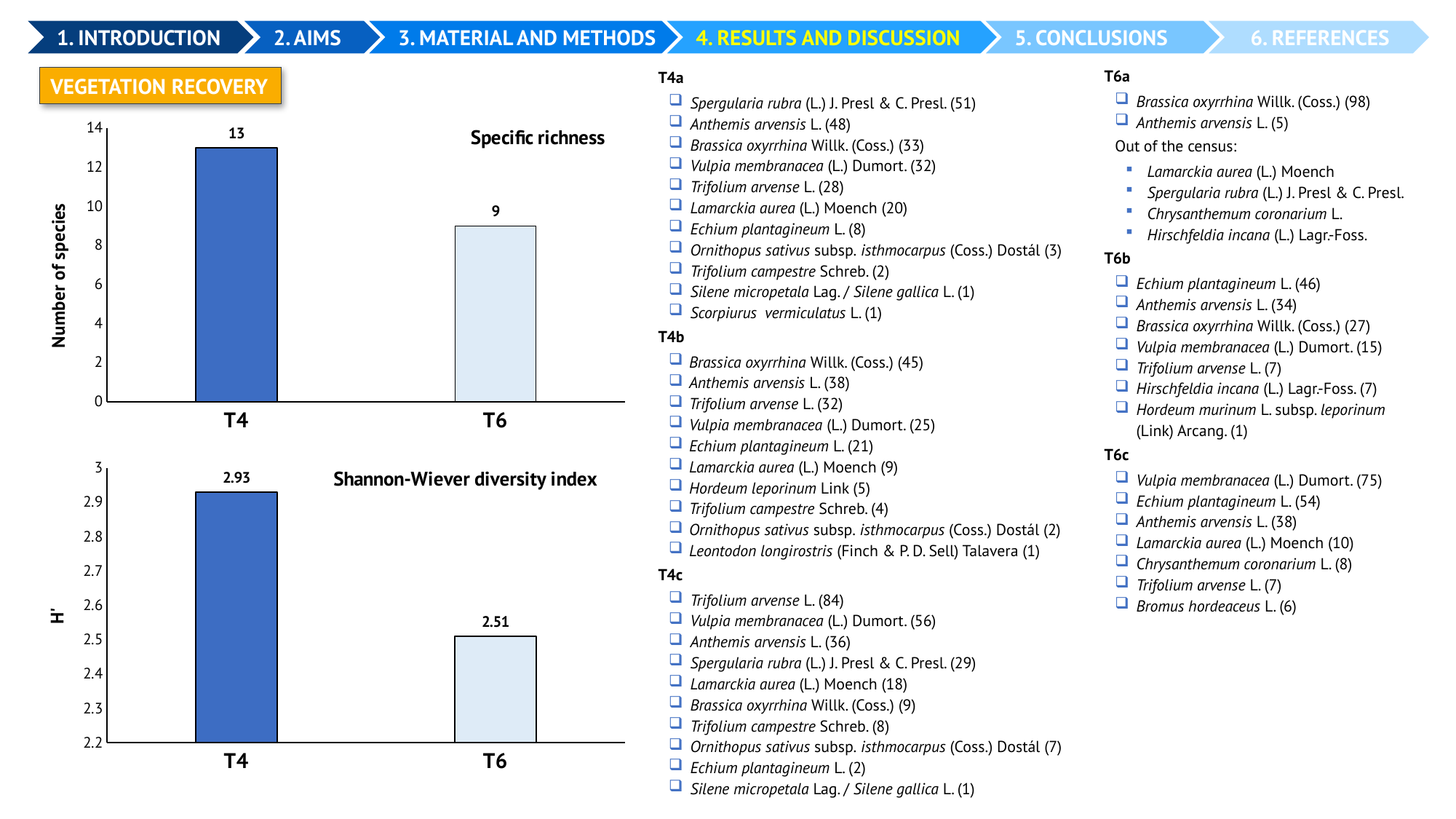

1. INTRODUCTION
2. AIMS
3. MATERIAL AND METHODS
4. RESULTS AND DISCUSSION
5. CONCLUSIONS
6. REFERENCES
T4a
Spergularia rubra (L.) J. Presl & C. Presl. (51)
Anthemis arvensis L. (48)
Brassica oxyrrhina Willk. (Coss.) (33)
Vulpia membranacea (L.) Dumort. (32)
Trifolium arvense L. (28)
Lamarckia aurea (L.) Moench (20)
Echium plantagineum L. (8)
Ornithopus sativus subsp. isthmocarpus (Coss.) Dostál (3)
Trifolium campestre Schreb. (2)
Silene micropetala Lag. / Silene gallica L. (1)
Scorpiurus  vermiculatus L. (1)
T4b
Brassica oxyrrhina Willk. (Coss.) (45)
Anthemis arvensis L. (38)
Trifolium arvense L. (32)
Vulpia membranacea (L.) Dumort. (25)
Echium plantagineum L. (21)
Lamarckia aurea (L.) Moench (9)
Hordeum leporinum Link (5)
Trifolium campestre Schreb. (4)
Ornithopus sativus subsp. isthmocarpus (Coss.) Dostál (2)
Leontodon longirostris (Finch & P. D. Sell) Talavera (1)
T4c
Trifolium arvense L. (84)
Vulpia membranacea (L.) Dumort. (56)
Anthemis arvensis L. (36)
Spergularia rubra (L.) J. Presl & C. Presl. (29)
Lamarckia aurea (L.) Moench (18)
Brassica oxyrrhina Willk. (Coss.) (9)
Trifolium campestre Schreb. (8)
Ornithopus sativus subsp. isthmocarpus (Coss.) Dostál (7)
Echium plantagineum L. (2)
Silene micropetala Lag. / Silene gallica L. (1)
T6a
Brassica oxyrrhina Willk. (Coss.) (98)
Anthemis arvensis L. (5)
Out of the census:
Lamarckia aurea (L.) Moench
Spergularia rubra (L.) J. Presl & C. Presl.
Chrysanthemum coronarium L.
Hirschfeldia incana (L.) Lagr.-Foss.
T6b
Echium plantagineum L. (46)
Anthemis arvensis L. (34)
Brassica oxyrrhina Willk. (Coss.) (27)
Vulpia membranacea (L.) Dumort. (15)
Trifolium arvense L. (7)
Hirschfeldia incana (L.) Lagr.-Foss. (7)
Hordeum murinum L. subsp. leporinum (Link) Arcang. (1)
T6c
Vulpia membranacea (L.) Dumort. (75)
Echium plantagineum L. (54)
Anthemis arvensis L. (38)
Lamarckia aurea (L.) Moench (10)
Chrysanthemum coronarium L. (8)
Trifolium arvense L. (7)
Bromus hordeaceus L. (6)
VEGETATION RECOVERY

### Chart: Specific richness

| Category |  |
|---|---|
| T4 | 13.0 |
| T6 | 9.0 |

### Chart: Shannon-Wiever diversity index

| Category |  |
|---|---|
| T4 | 2.93 |
| T6 | 2.51 |